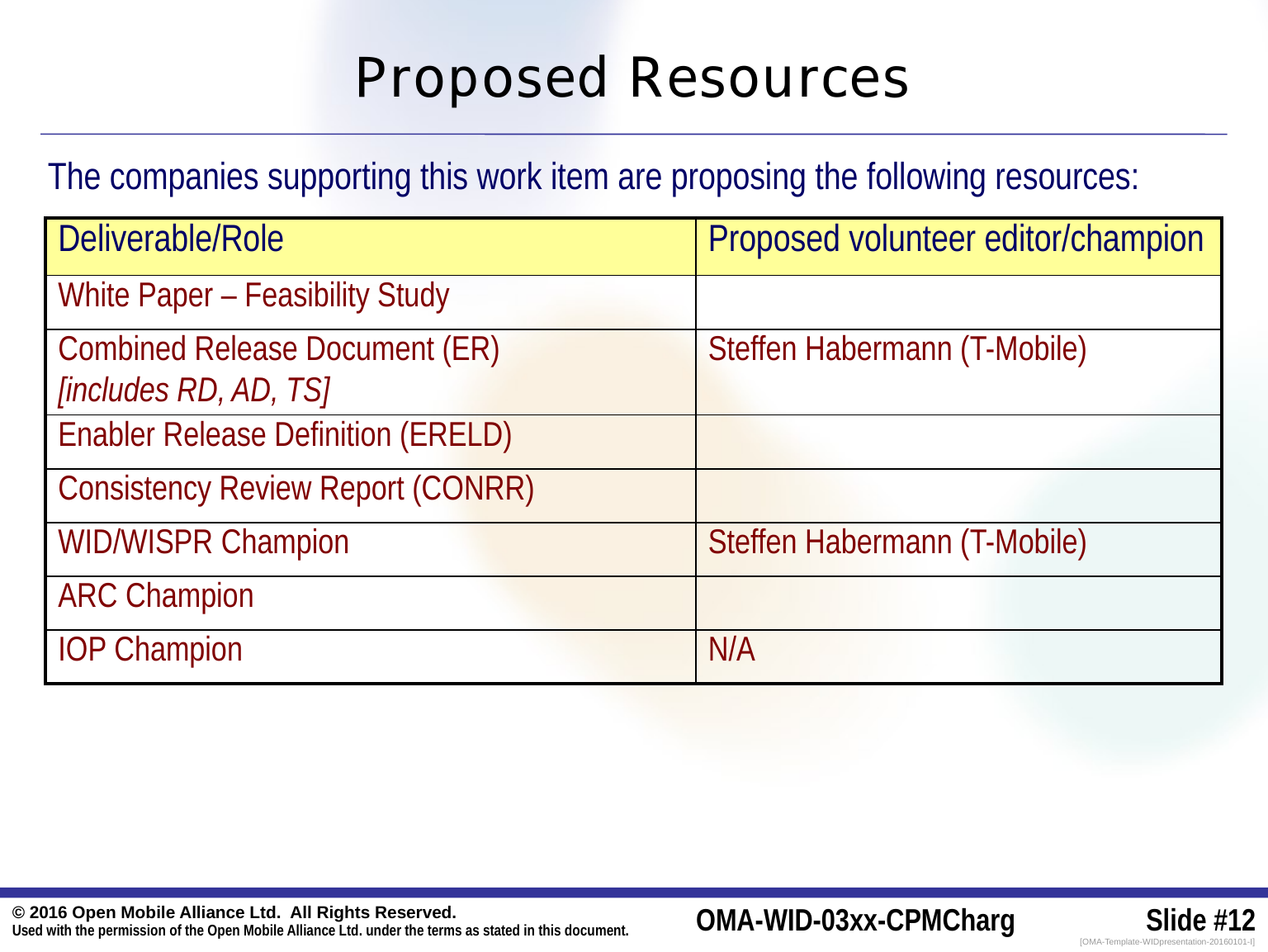

Proposed Resources
The companies supporting this work item are proposing the following resources:
| Deliverable/Role | Proposed volunteer editor/champion |
| --- | --- |
| White Paper – Feasibility Study |  |
| Combined Release Document (ER) [includes RD, AD, TS] | Steffen Habermann (T-Mobile) |
| Enabler Release Definition (ERELD) |  |
| Consistency Review Report (CONRR) |  |
| WID/WISPR Champion | Steffen Habermann (T-Mobile) |
| ARC Champion |  |
| IOP Champion | N/A |